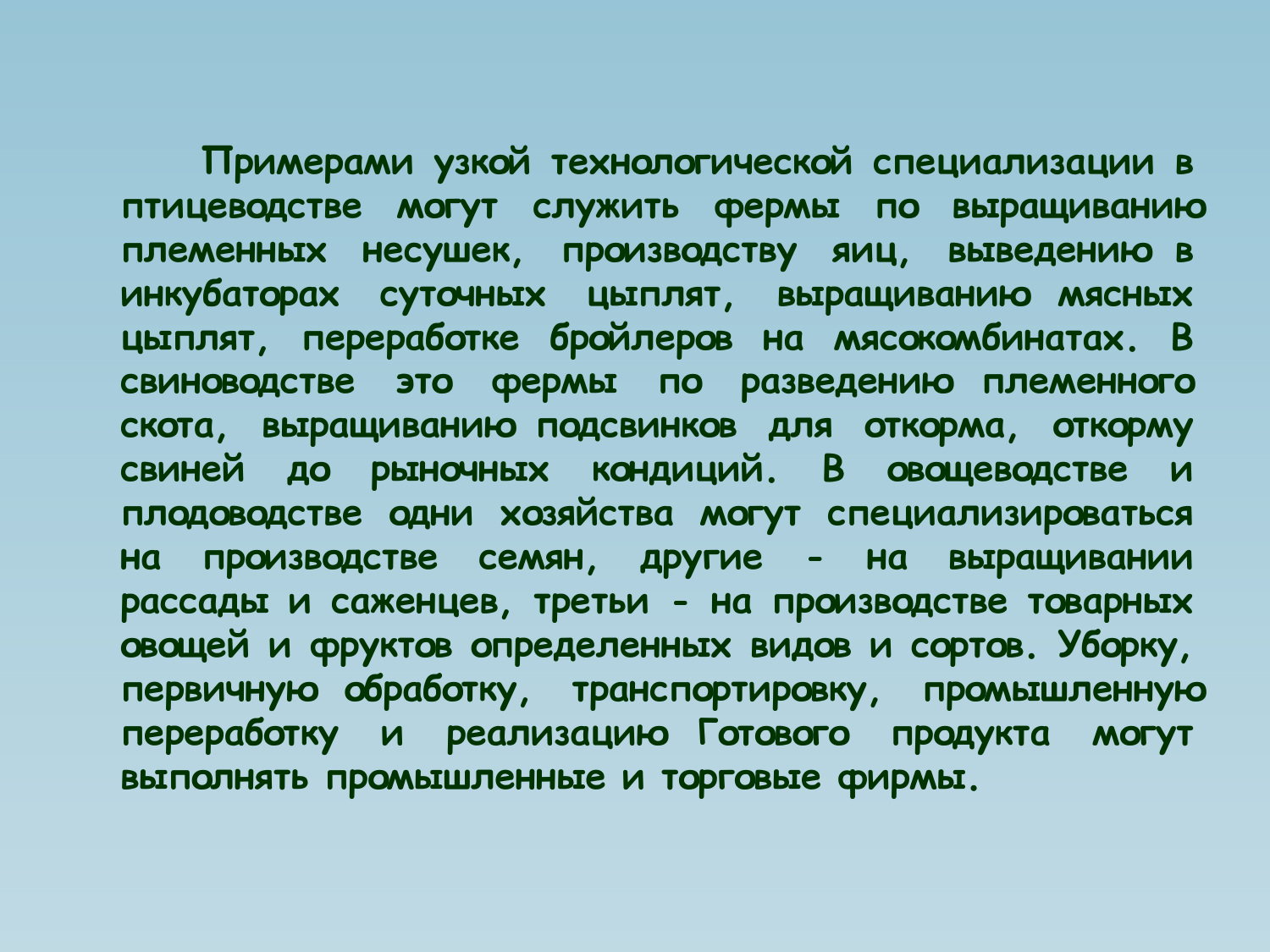

Примерами узкой технологической специализации в птицеводстве могут служить фермы по выращиванию племенных несушек, производству яиц, выведению в инкубаторах суточных цыплят, выращиванию мясных цыплят, переработке бройлеров на мясокомбинатах. В свиноводстве это фермы по разведению племенного скота, выращиванию подсвинков для откорма, откорму свиней до рыночных кондиций. В овощеводстве и плодоводстве одни хозяйства могут специализироваться на производстве семян, другие - на выращивании рассады и саженцев, третьи - на производстве товарных овощей и фруктов определенных видов и сортов. Уборку, первичную обработку, транспортировку, промышленную переработку и реализацию Готового продукта могут выполнять промышленные и торговые фирмы.